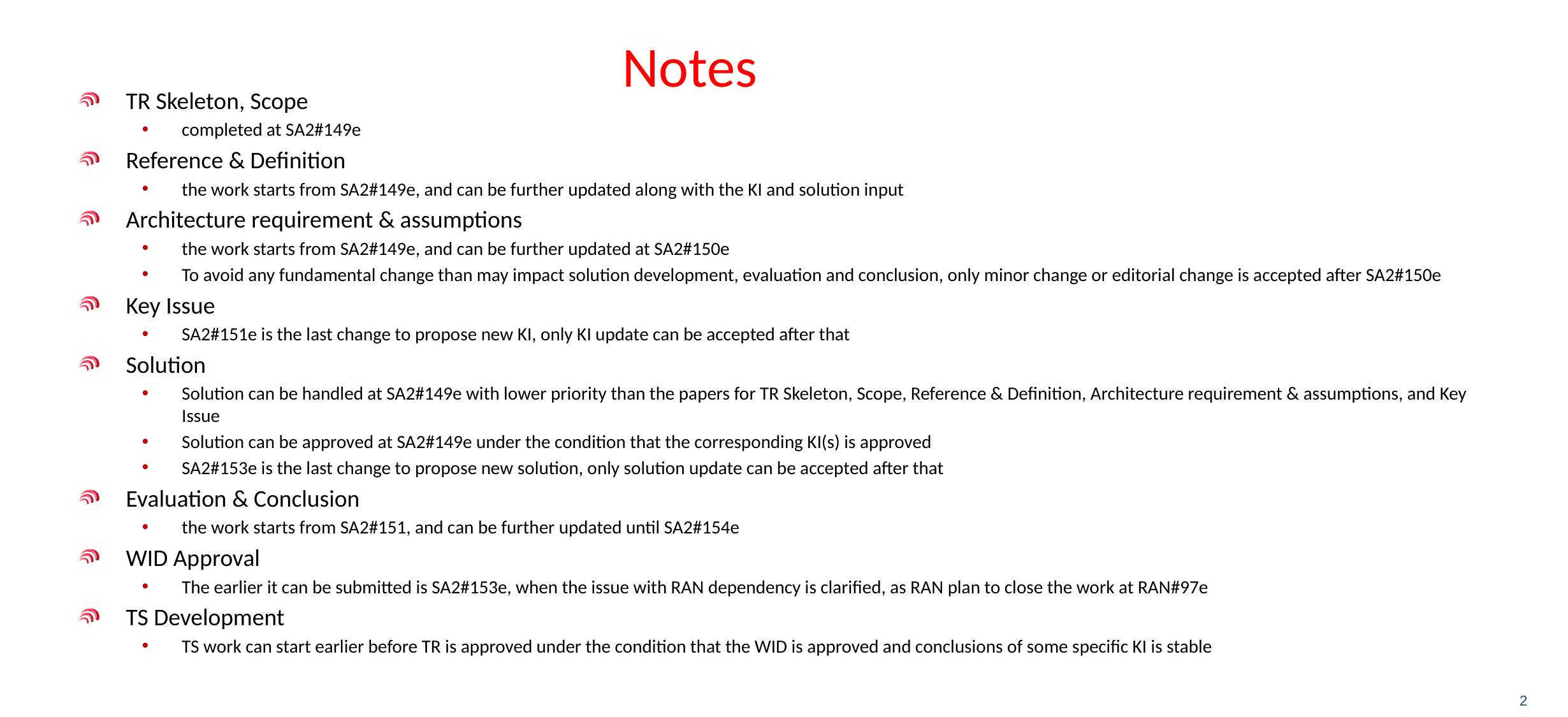

# Notes
TR Skeleton, Scope
completed at SA2#149e
Reference & Definition
the work starts from SA2#149e, and can be further updated along with the KI and solution input
Architecture requirement & assumptions
the work starts from SA2#149e, and can be further updated at SA2#150e
To avoid any fundamental change than may impact solution development, evaluation and conclusion, only minor change or editorial change is accepted after SA2#150e
Key Issue
SA2#151e is the last change to propose new KI, only KI update can be accepted after that
Solution
Solution can be handled at SA2#149e with lower priority than the papers for TR Skeleton, Scope, Reference & Definition, Architecture requirement & assumptions, and Key Issue
Solution can be approved at SA2#149e under the condition that the corresponding KI(s) is approved
SA2#153e is the last change to propose new solution, only solution update can be accepted after that
Evaluation & Conclusion
the work starts from SA2#151, and can be further updated until SA2#154e
WID Approval
The earlier it can be submitted is SA2#153e, when the issue with RAN dependency is clarified, as RAN plan to close the work at RAN#97e
TS Development
TS work can start earlier before TR is approved under the condition that the WID is approved and conclusions of some specific KI is stable